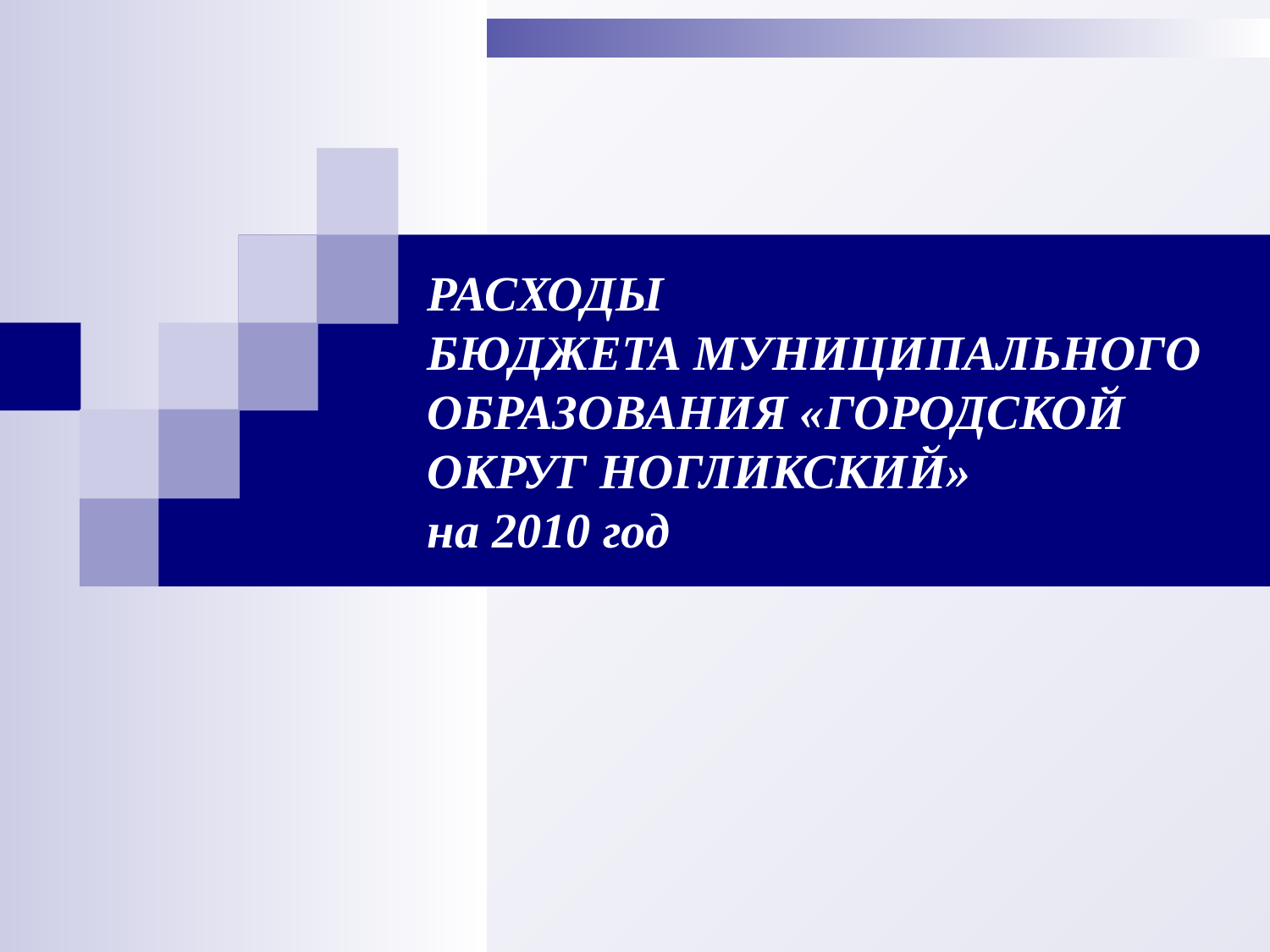

# РАСХОДЫ БЮДЖЕТА МУНИЦИПАЛЬНОГО ОБРАЗОВАНИЯ «ГОРОДСКОЙ ОКРУГ НОГЛИКСКИЙ» на 2010 год